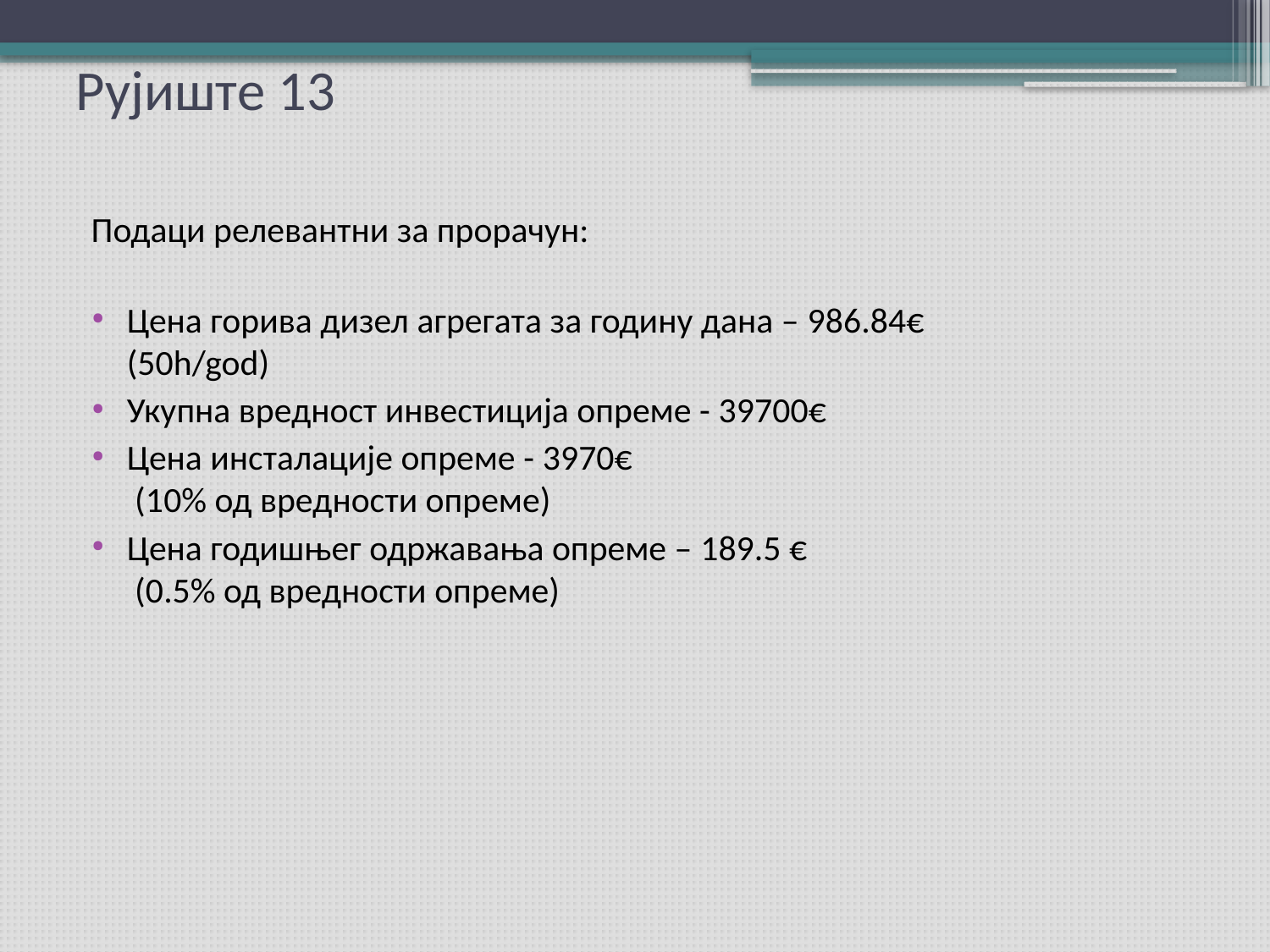

# Рујиште 13
Подаци релевантни за прорачун:
Цена горива дизел агрегата за годину дана – 986.84€
(50h/god)
Укупна вредност инвестиција опреме - 39700€
Цена инсталације опреме - 3970€
 (10% од вредности опреме)
Цена годишњег одржавања опреме – 189.5 €
 (0.5% од вредности опреме)